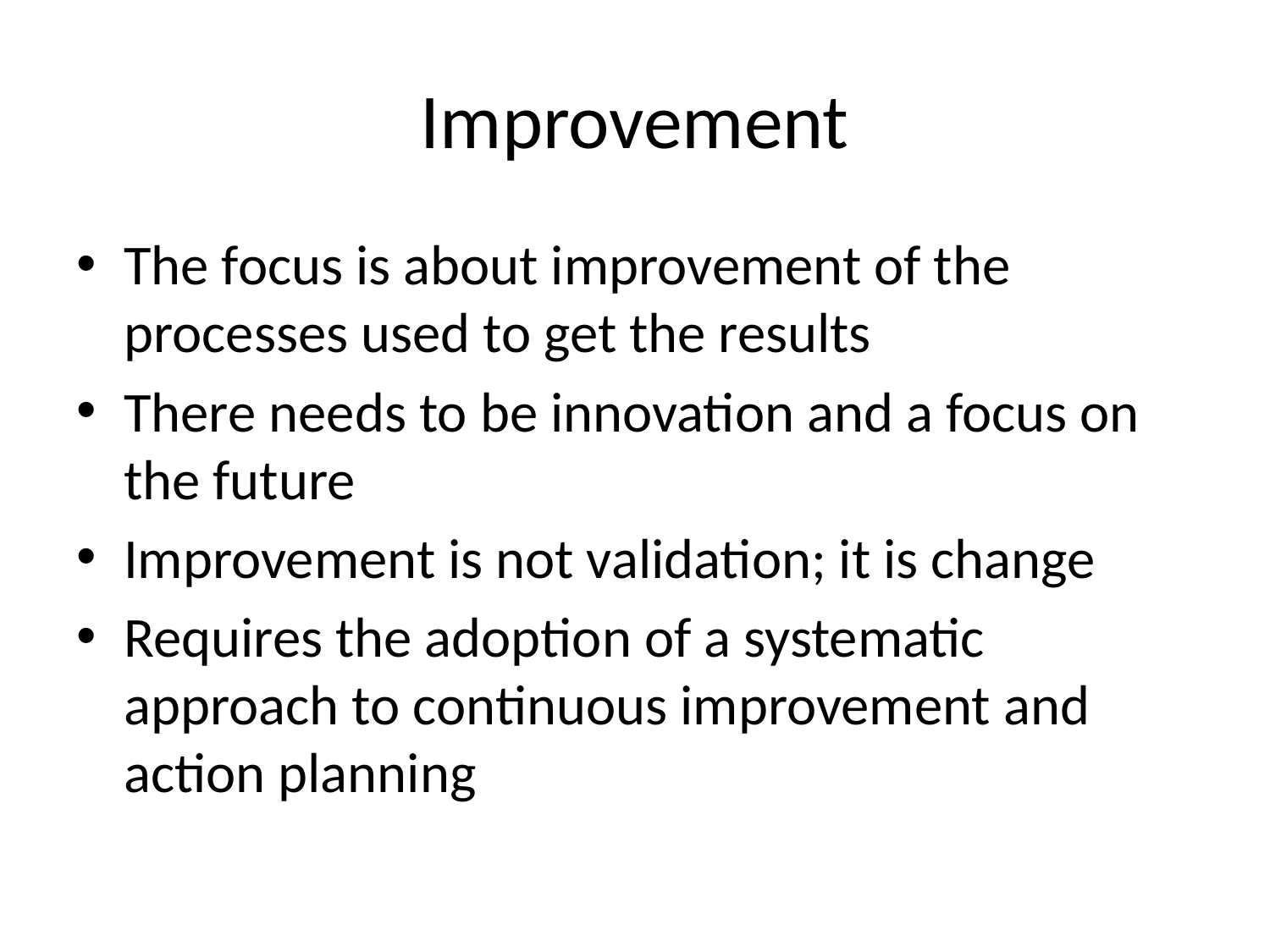

# Improvement
The focus is about improvement of the processes used to get the results
There needs to be innovation and a focus on the future
Improvement is not validation; it is change
Requires the adoption of a systematic approach to continuous improvement and action planning